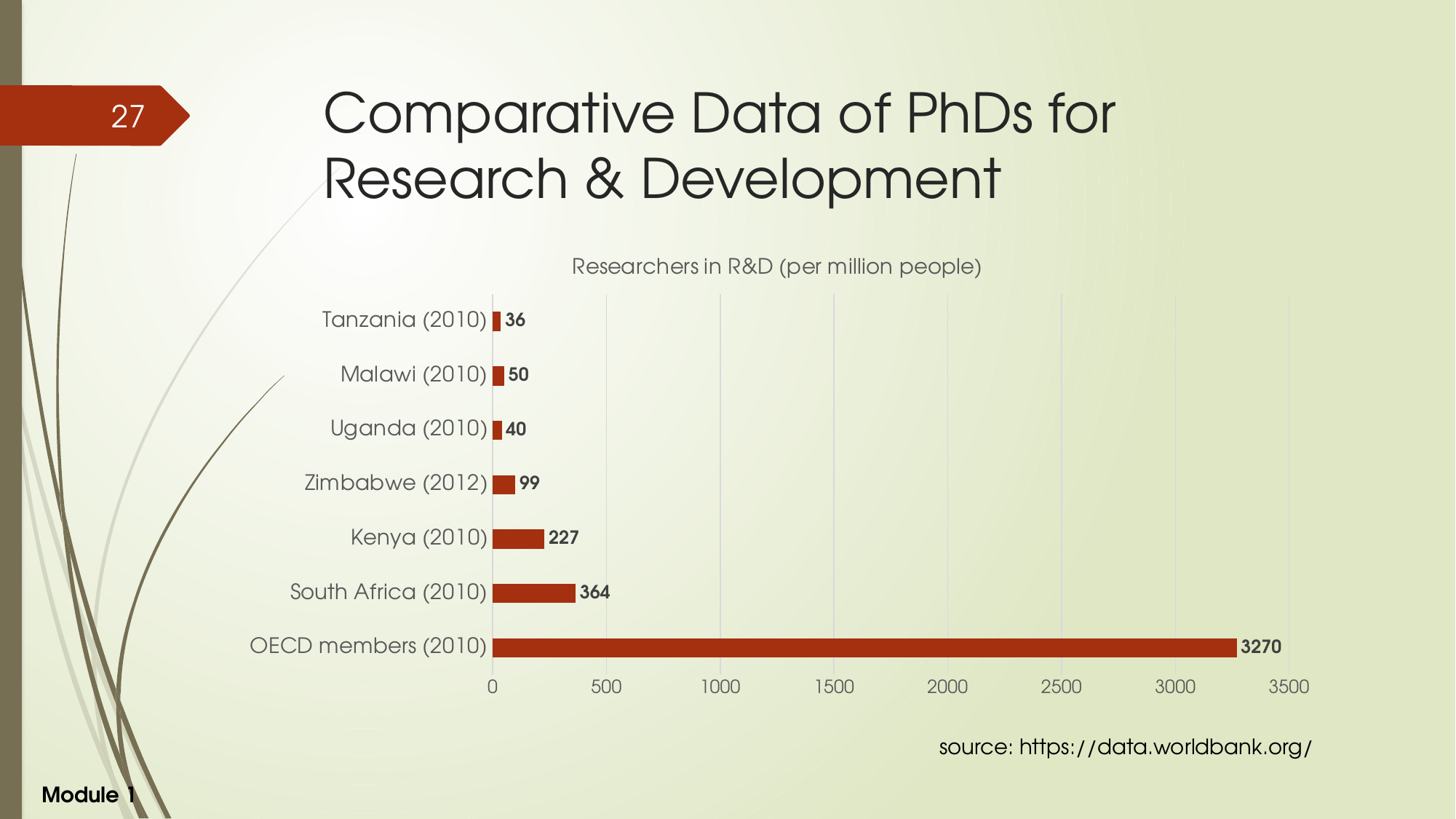

# Comparative Data of PhDs for Research & Development
27

### Chart: Researchers in R&D (per million people)

| Category |  |
|---|---|
| OECD members (2010) | 3269.612708068791 |
| South Africa (2010) | 363.729705810547 |
| Kenya (2010) | 227.227691650391 |
| Zimbabwe (2012) | 99.4435272216797 |
| Uganda (2010) | 39.6194381713867 |
| Malawi (2010) | 50.4668807983398 |
| Tanzania (2010) | 35.9665412902832 |
source: https://data.worldbank.org/